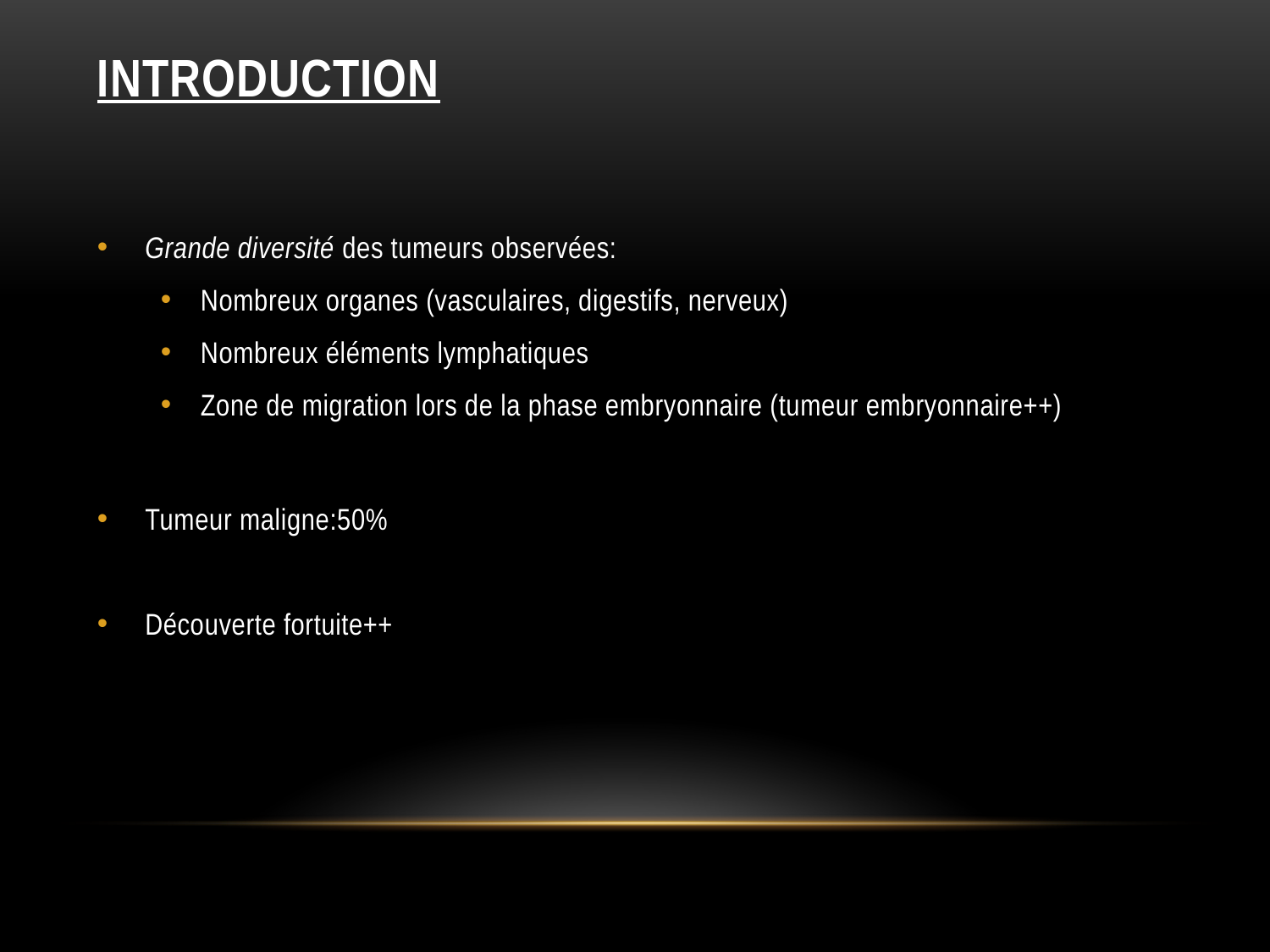

# Introduction
Grande diversité des tumeurs observées:
Nombreux organes (vasculaires, digestifs, nerveux)
Nombreux éléments lymphatiques
Zone de migration lors de la phase embryonnaire (tumeur embryonnaire++)

Tumeur maligne:50%

Découverte fortuite++